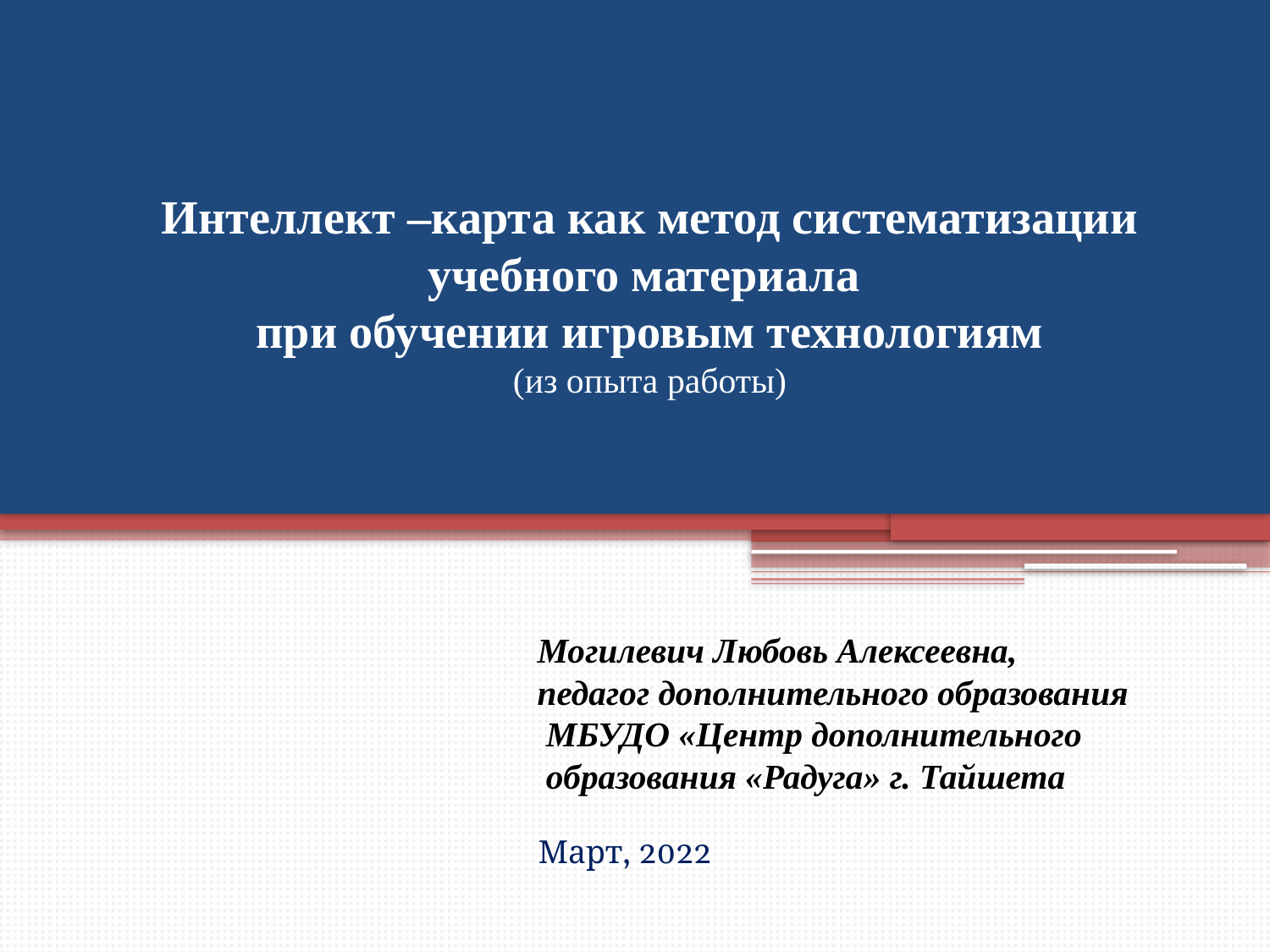

# Интеллект –карта как метод систематизации учебного материала при обучении игровым технологиям (из опыта работы)

Могилевич Любовь Алексеевна,
педагог дополнительного образования
 МБУДО «Центр дополнительного
 образования «Радуга» г. Тайшета
Март, 2022